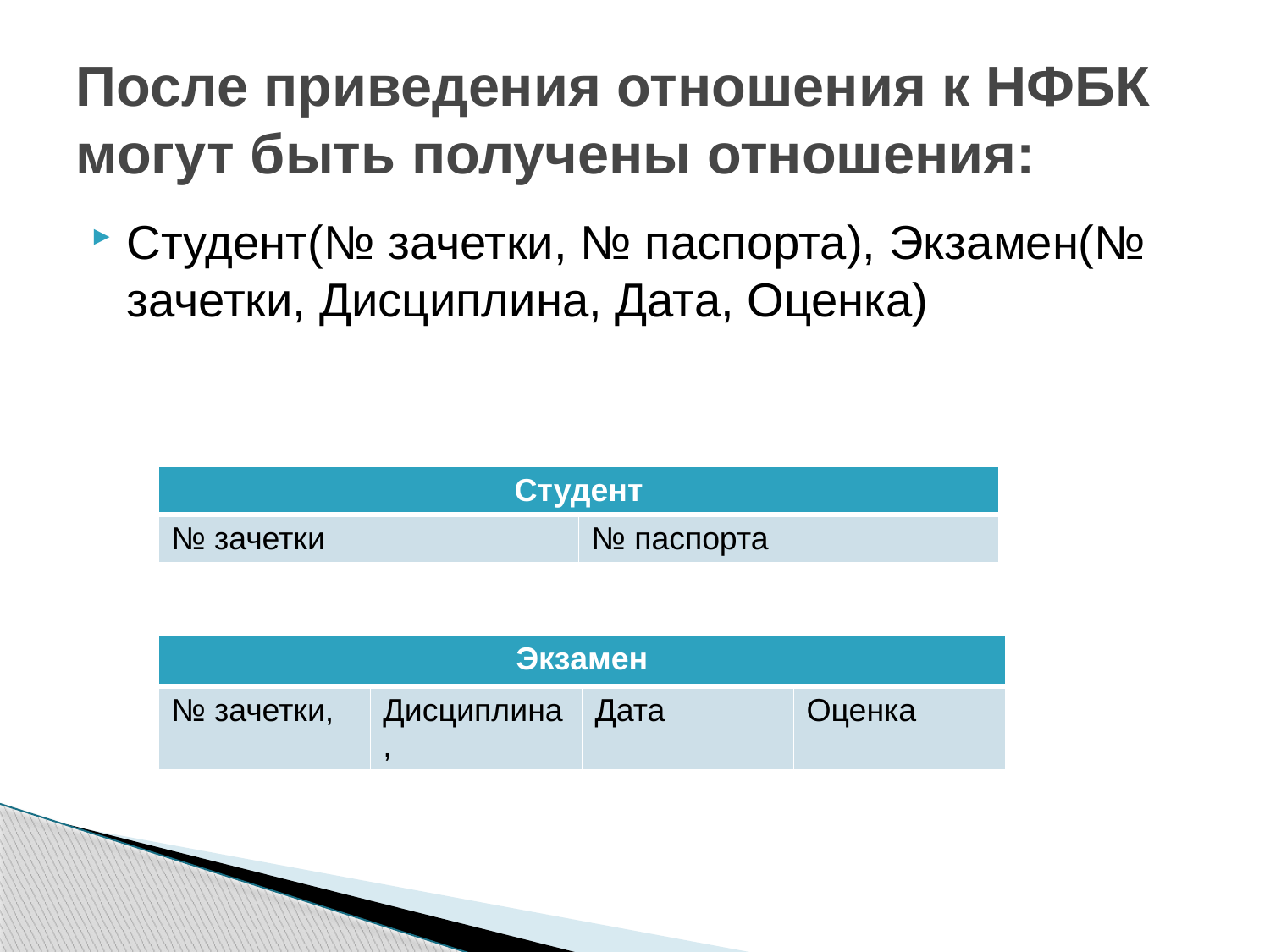

# После приведения отношения к НФБК могут быть получены отношения:
Студент(№ зачетки, № паспорта), Экзамен(№ зачетки, Дисциплина, Дата, Оценка)
| Студент |  |
| --- | --- |
| № зачетки | № паспорта |
| Экзамен |  |  |  |
| --- | --- | --- | --- |
| № зачетки, | Дисциплина, | Дата | Оценка |